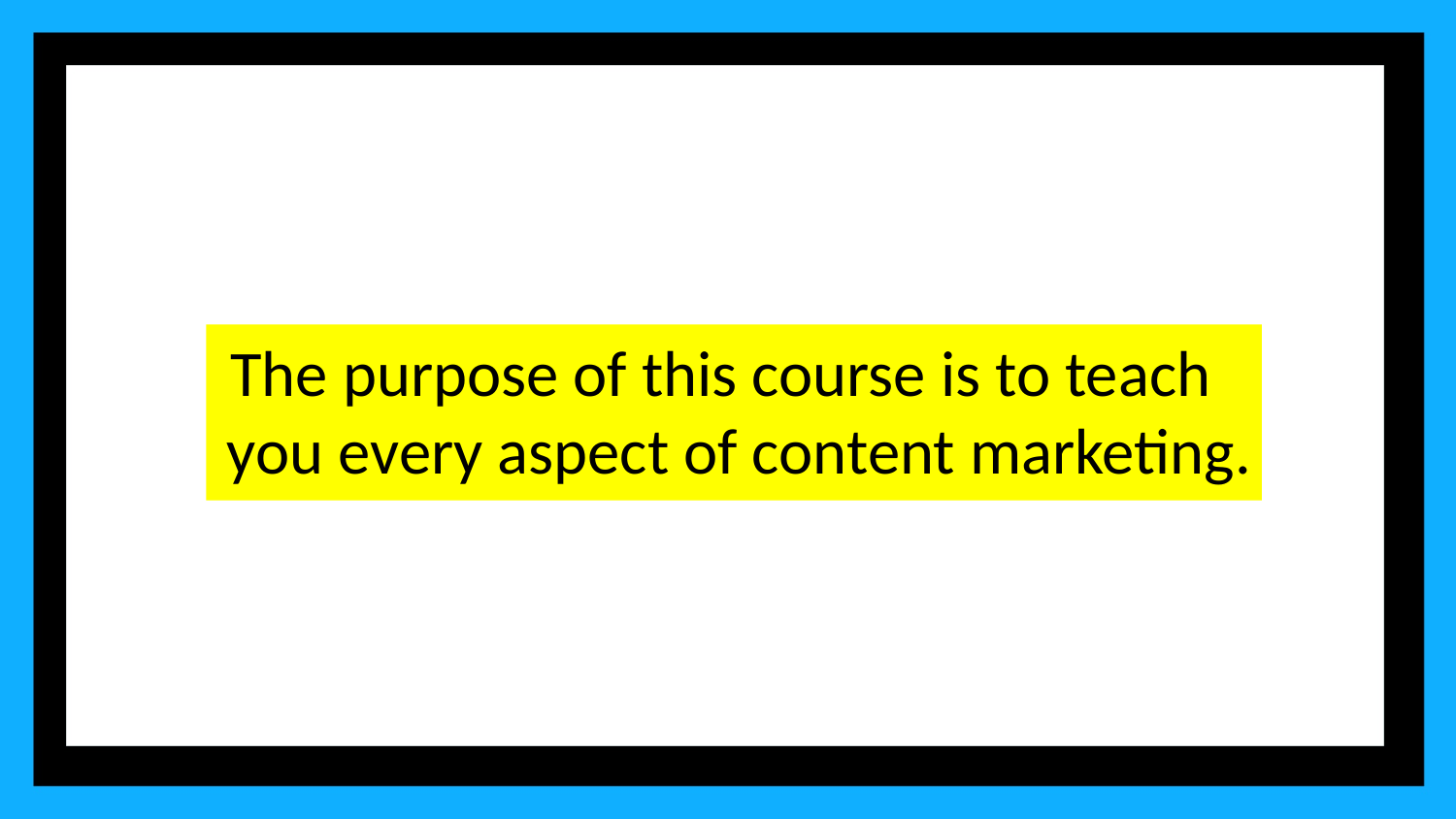

The purpose of this course is to teach you every aspect of content marketing.